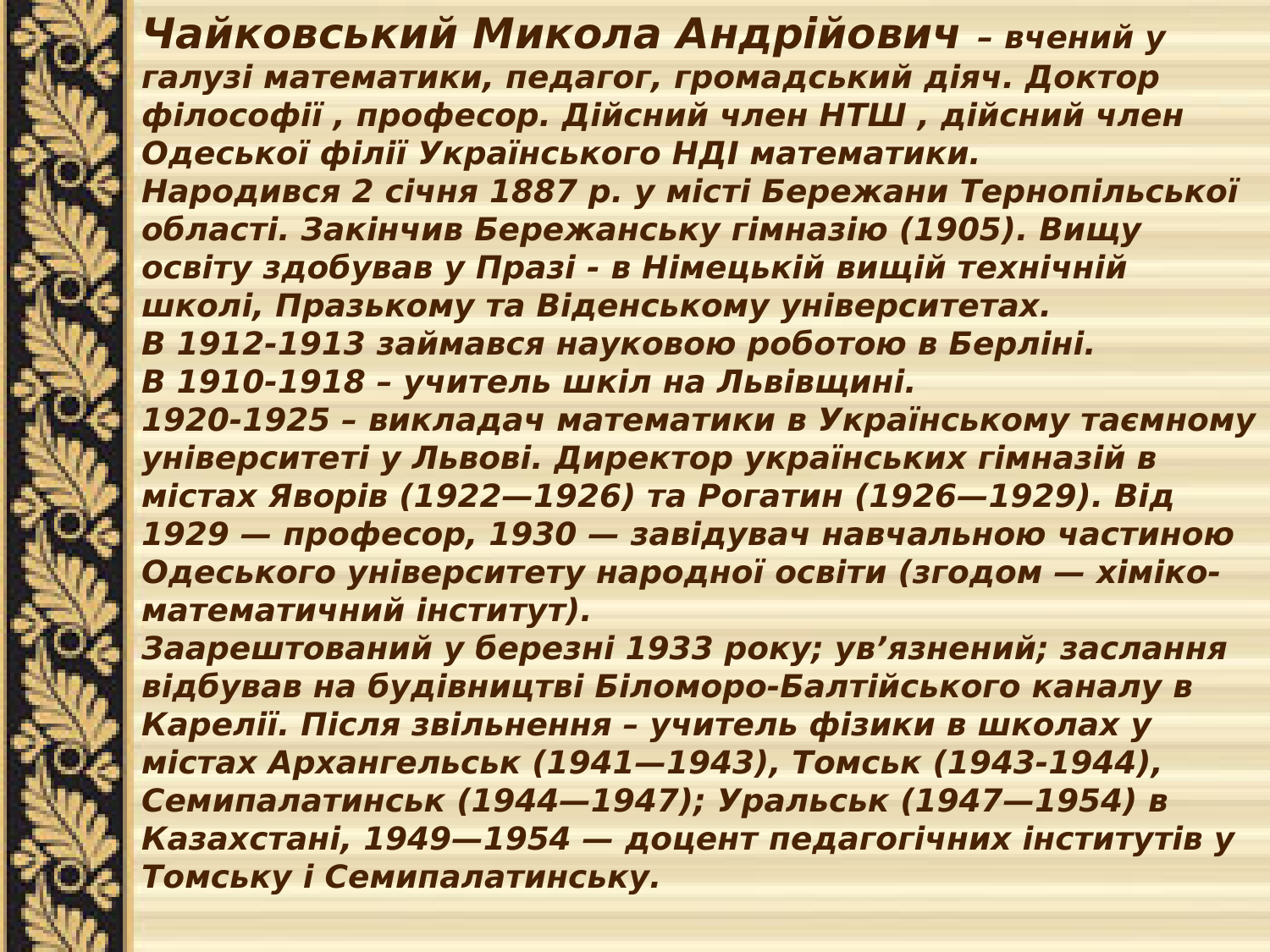

Чайковський Микола Андрійович – вчений у галузі математики, педагог, громадський діяч. Доктор філософії , професор. Дійсний член НТШ , дійсний член Одеської філії Українського НДІ математики.
Народився 2 січня 1887 р. у місті Бережани Тернопільської області. Закінчив Бережанську гімназію (1905). Вищу освіту здобував у Празі - в Німецькій вищій технічній школі, Празькому та Віденському університетах.
В 1912-1913 займався науковою роботою в Берліні.
В 1910-1918 – учитель шкіл на Львівщині.
1920-1925 – викладач математики в Українському таємному університеті у Львові. Директор українських гімназій в містах Яворів (1922—1926) та Рогатин (1926—1929). Від 1929 — професор, 1930 — завідувач навчальною частиною Одеського університету народної освіти (згодом — хіміко-математичний інститут).
Заарештований у березні 1933 року; ув’язнений; заслання відбував на будівництві Біломоро-Балтійського каналу в Карелії. Після звільнення – учитель фізики в школах у містах Архангельськ (1941—1943), Томськ (1943-1944), Семипалатинськ (1944—1947); Уральськ (1947—1954) в Казахстані, 1949—1954 — доцент педагогічних інститутів у Томську і Семипалатинську.